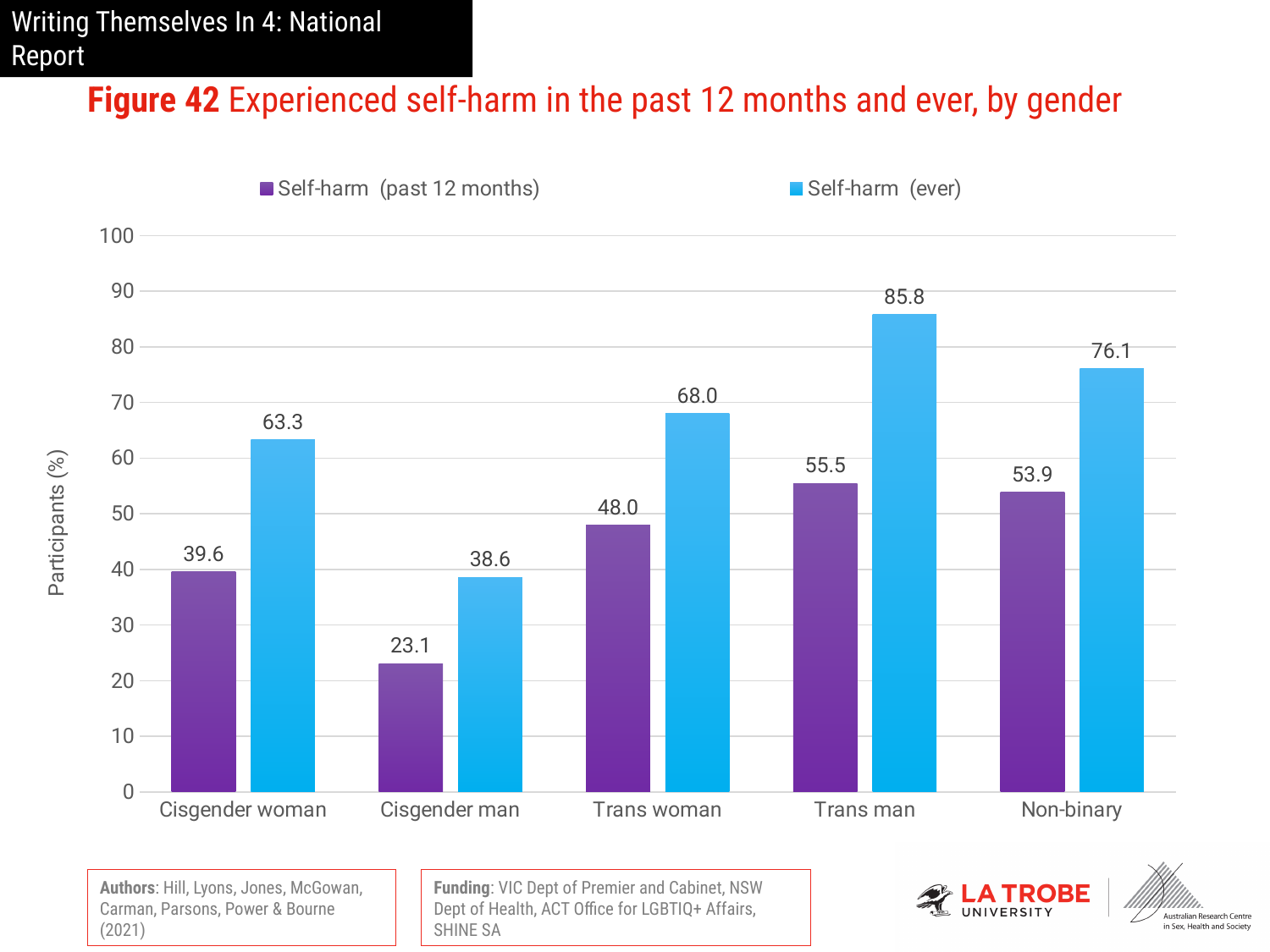

# Figure 42 Experienced self-harm in the past 12 months and ever, by gender

### Chart

| Category | Self-harm  (past 12 months) | Self-harm  (ever) |
|---|---|---|
| Cisgender woman | 39.6 | 63.3 |
| Cisgender man | 23.1 | 38.6 |
| Trans woman | 48.0 | 68.0 |
| Trans man | 55.5 | 85.8 |
| Non-binary | 53.9 | 76.1 |